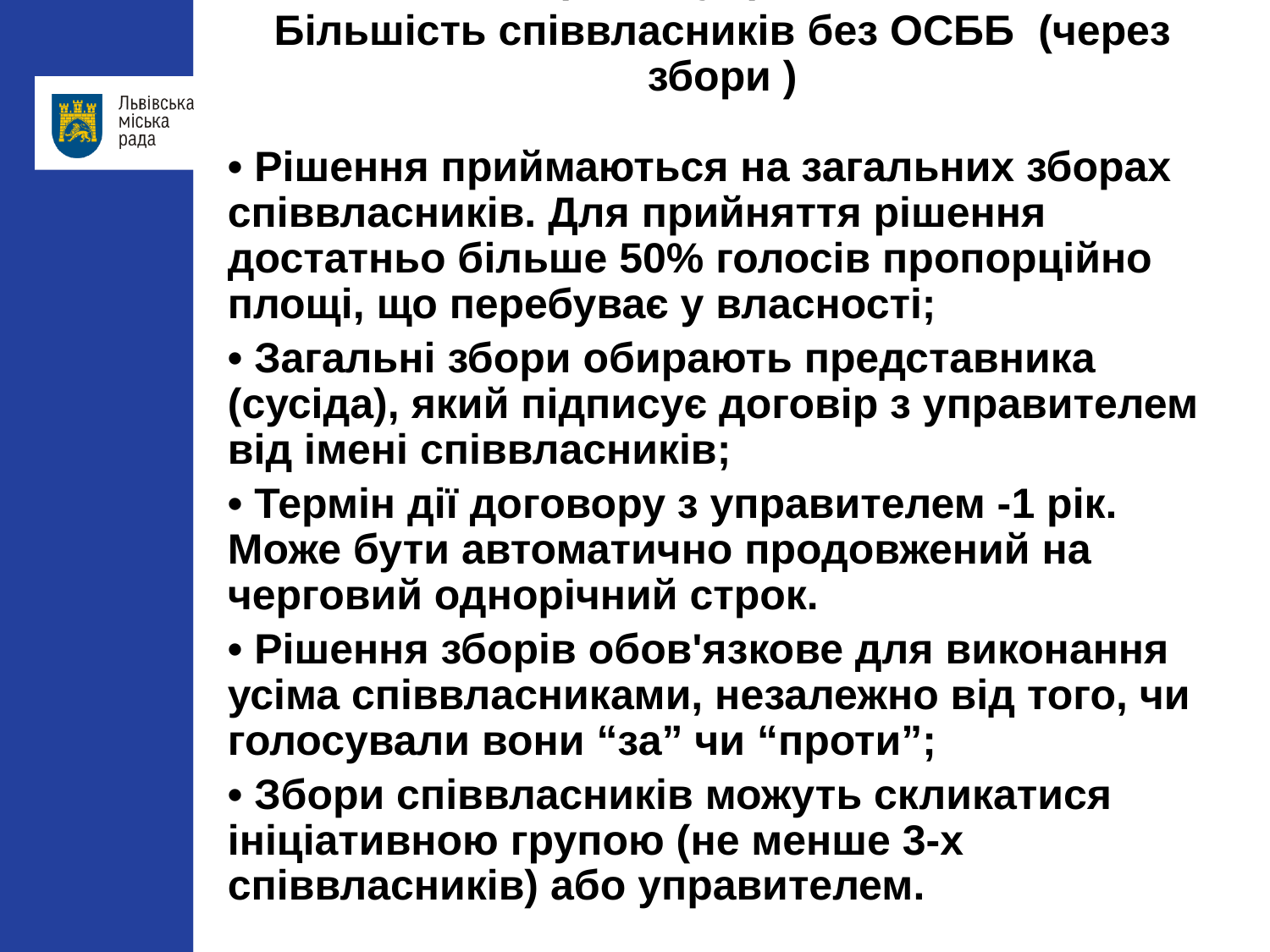

Обрання управителя
Більшість співвласників без ОСББ  (через збори )

• Рішення приймаються на загальних зборах співвласників. Для прийняття рішення достатньо більше 50% голосів пропорційно площі, що перебуває у власності;
• Загальні збори обирають представника (сусіда), який підписує договір з управителем від імені співвласників;
• Термін дії договору з управителем -1 рік. Може бути автоматично продовжений на черговий однорічний строк.
• Рішення зборів обов'язкове для виконання усіма співвласниками, незалежно від того, чи голосували вони “за” чи “проти”;
• Збори співвласників можуть скликатися ініціативною групою (не менше 3-х співвласників) або управителем.